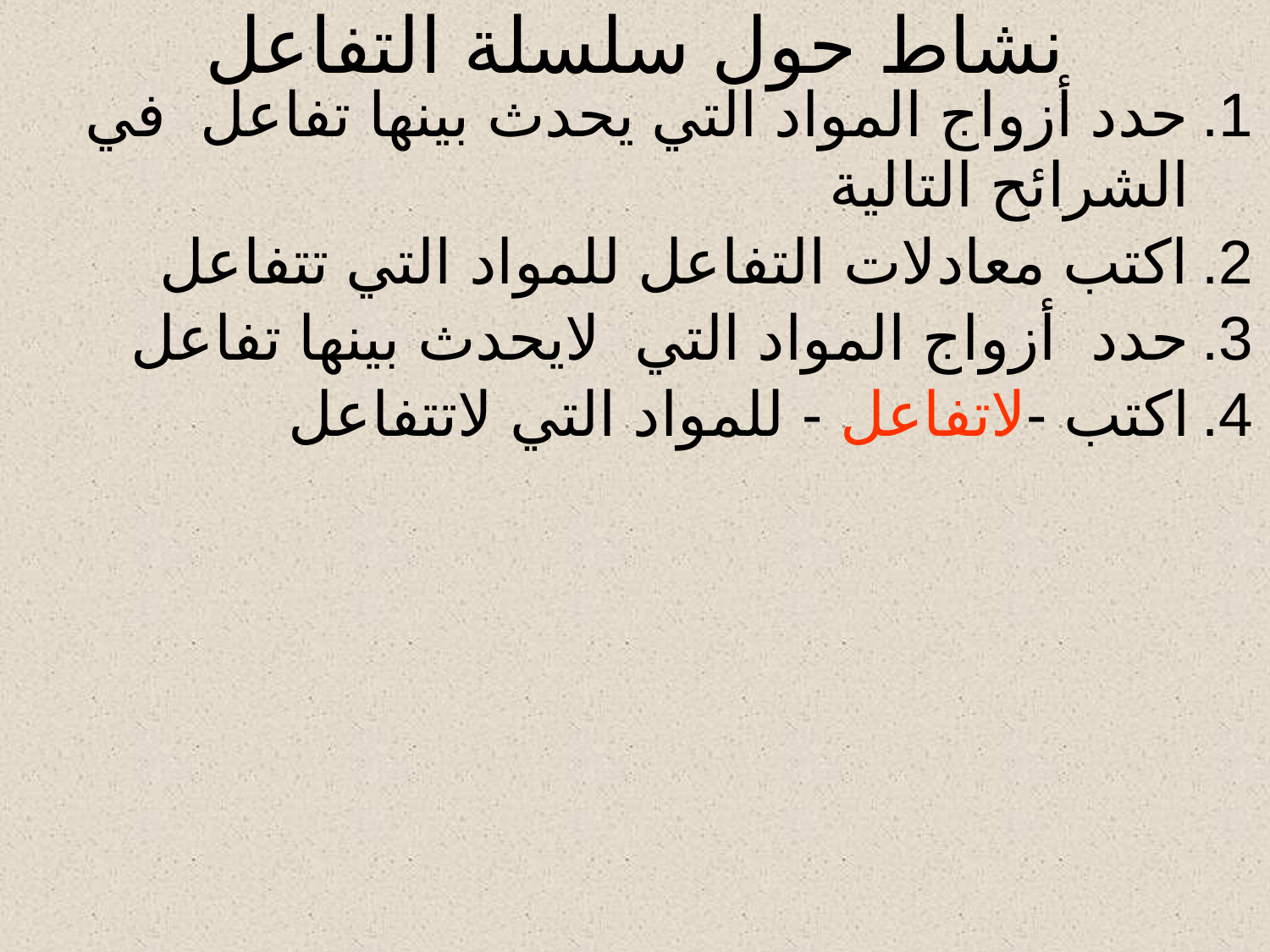

# نشاط حول سلسلة التفاعل
حدد أزواج المواد التي يحدث بينها تفاعل  في الشرائح التالية
اكتب معادلات التفاعل للمواد التي تتفاعل
حدد  أزواج المواد التي  لايحدث بينها تفاعل
اكتب -لاتفاعل - للمواد التي لاتتفاعل